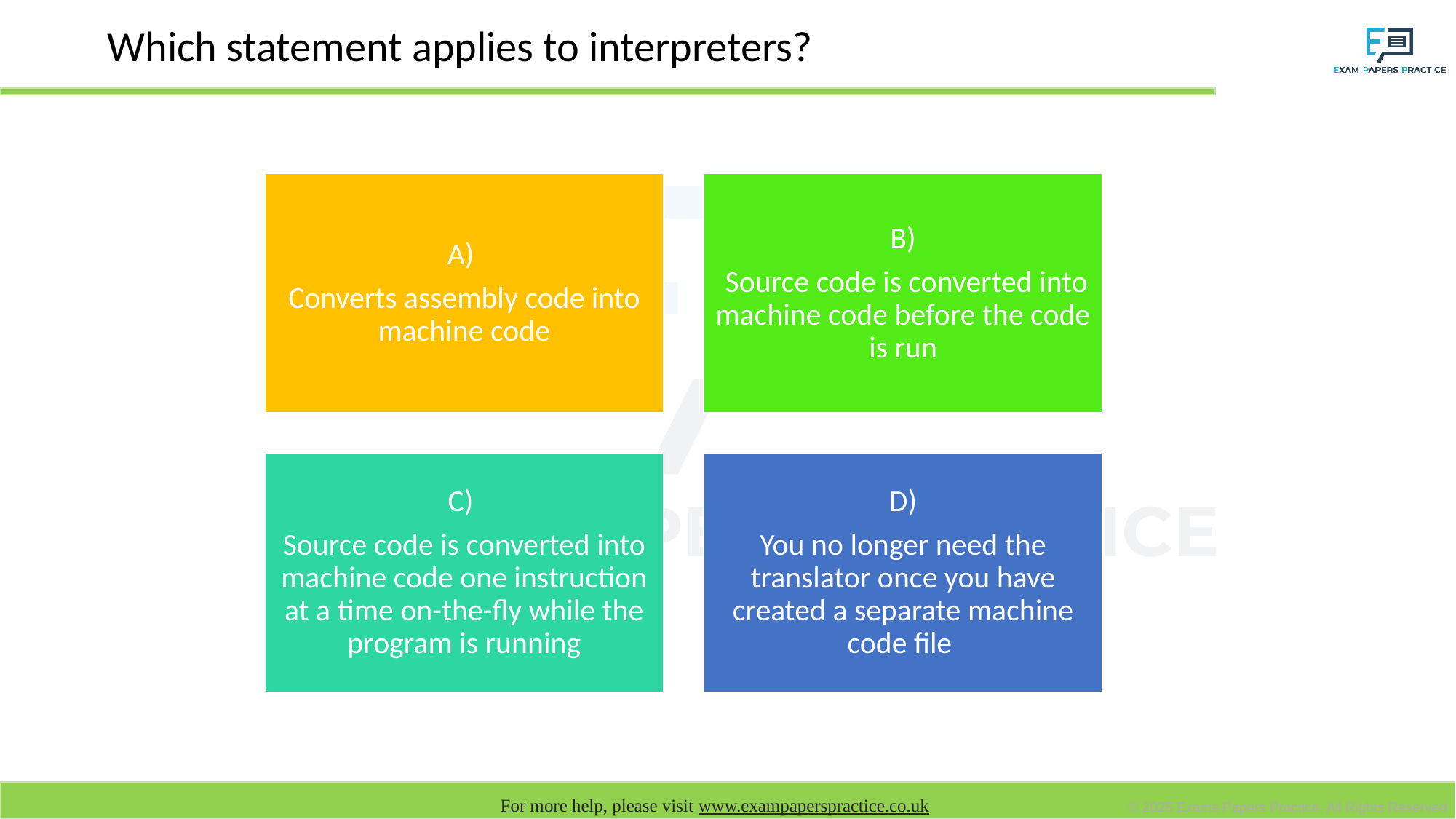

# Which statement applies to interpreters?
A)
Converts assembly code into machine code
B)
 Source code is converted into machine code before the code is run
C)
Source code is converted into machine code one instruction at a time on-the-fly while the program is running
D)
You no longer need the translator once you have created a separate machine code file